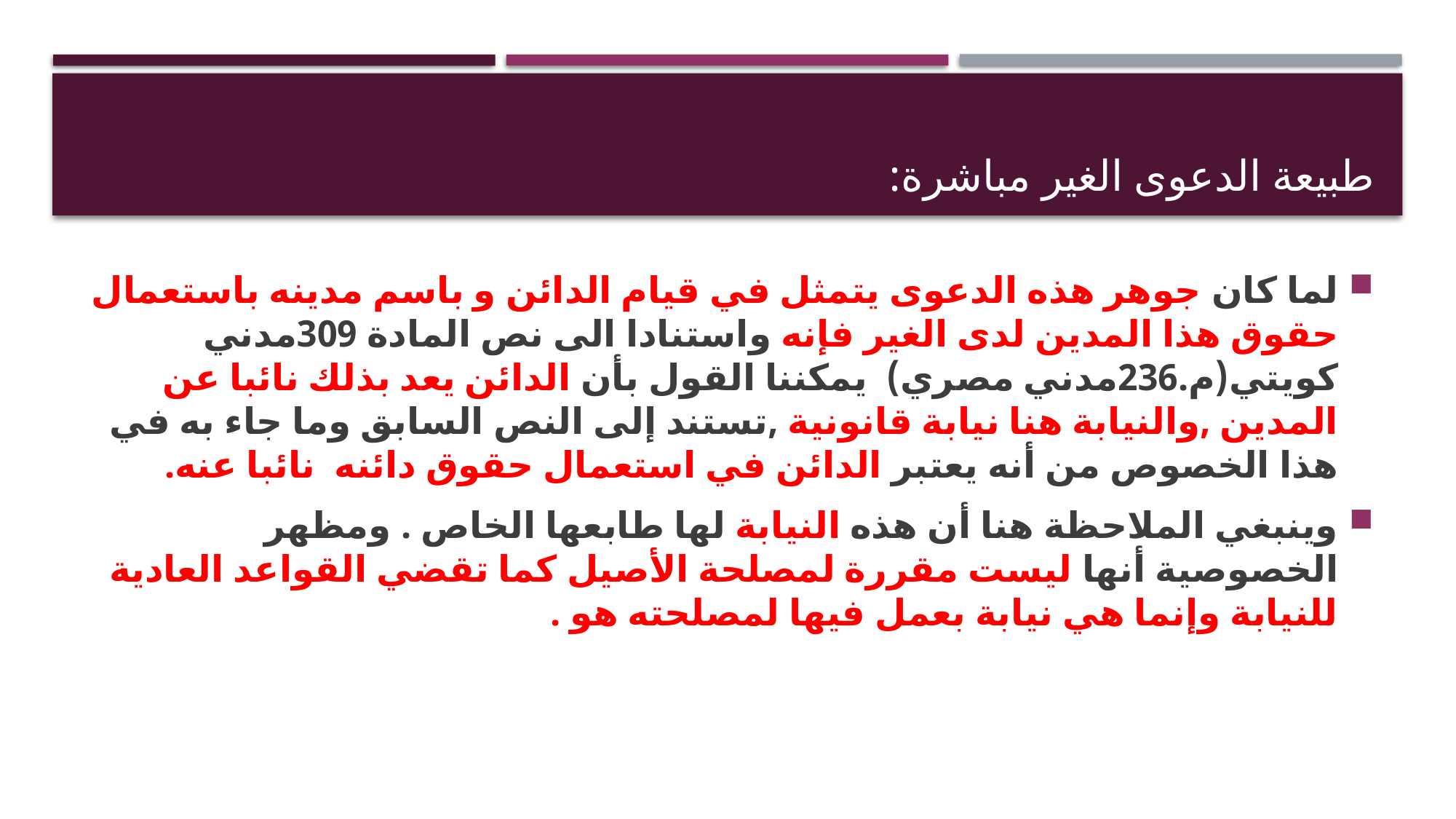

# طبيعة الدعوى الغير مباشرة:
لما كان جوهر هذه الدعوى يتمثل في قيام الدائن و باسم مدينه باستعمال حقوق هذا المدين لدى الغير فإنه واستنادا الى نص المادة 309مدني كويتي(م.236مدني مصري)  يمكننا القول بأن الدائن يعد بذلك نائبا عن المدين ,والنيابة هنا نيابة قانونية ,تستند إلى النص السابق وما جاء به في هذا الخصوص من أنه يعتبر الدائن في استعمال حقوق دائنه  نائبا عنه.
وينبغي الملاحظة هنا أن هذه النيابة لها طابعها الخاص . ومظهر الخصوصية أنها ليست مقررة لمصلحة الأصيل كما تقضي القواعد العادية للنيابة وإنما هي نيابة بعمل فيها لمصلحته هو .